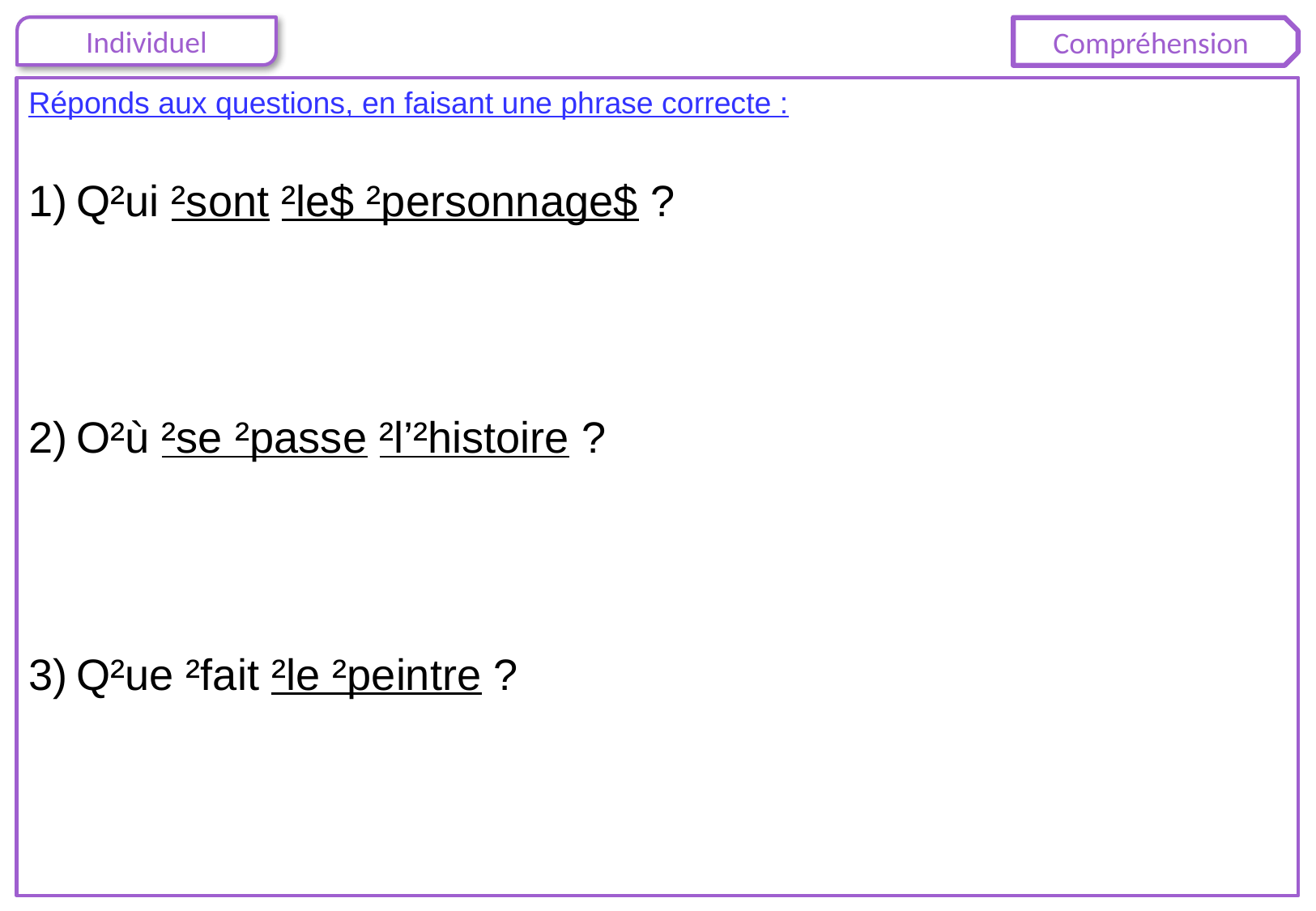

Compréhension
Réponds aux questions, en faisant une phrase correcte :
Q²ui ²sont ²le$ ²personnage$ ?
O²ù ²se ²passe ²l’²histoire ?
Q²ue ²fait ²le ²peintre ?